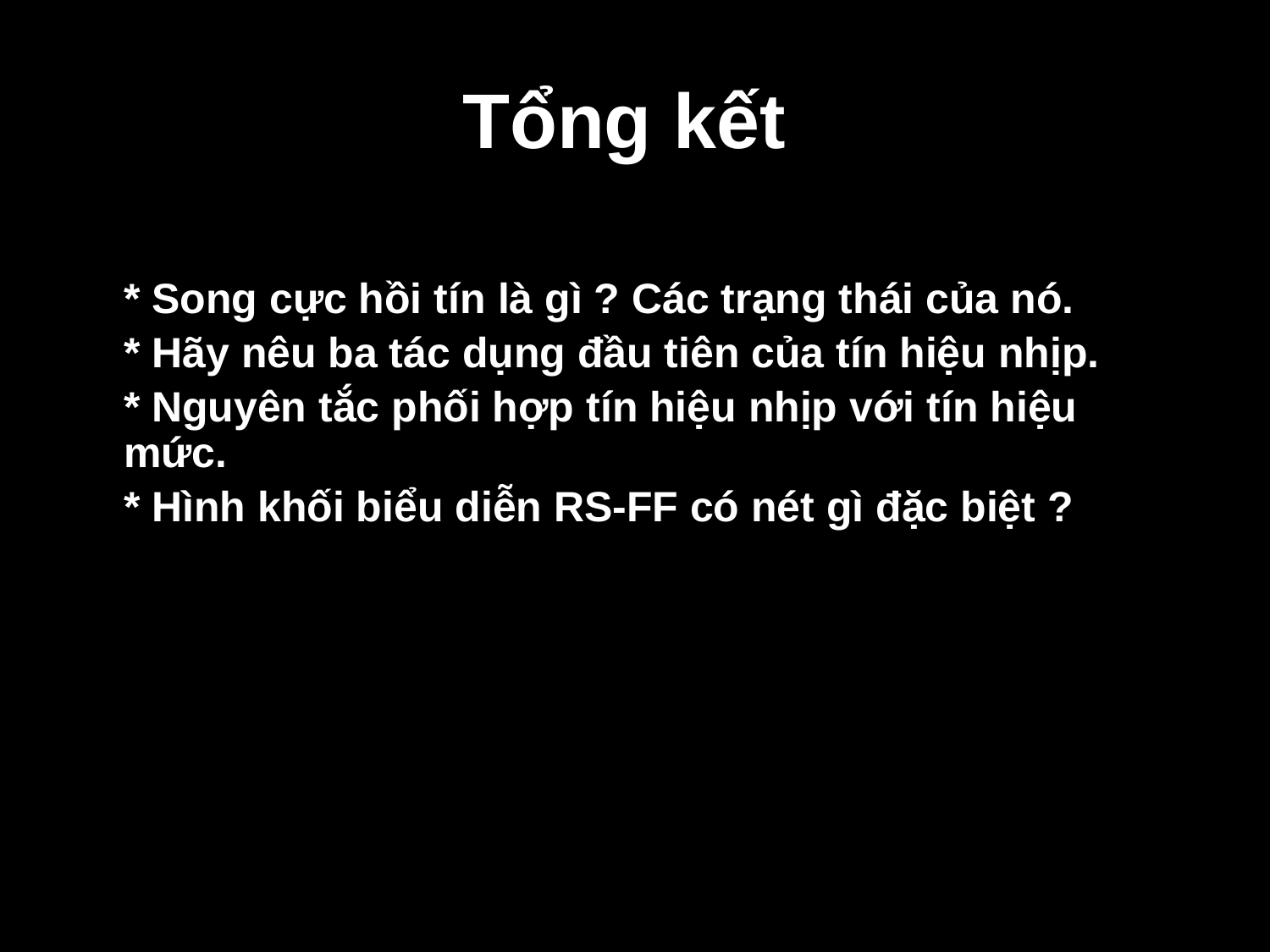

# Tổng kết
	* Song cực hồi tín là gì ? Các trạng thái của nó.
	* Hãy nêu ba tác dụng đầu tiên của tín hiệu nhịp.
    * Nguyên tắc phối hợp tín hiệu nhịp với tín hiệu mức.
    * Hình khối biểu diễn RS-FF có nét gì đặc biệt ?